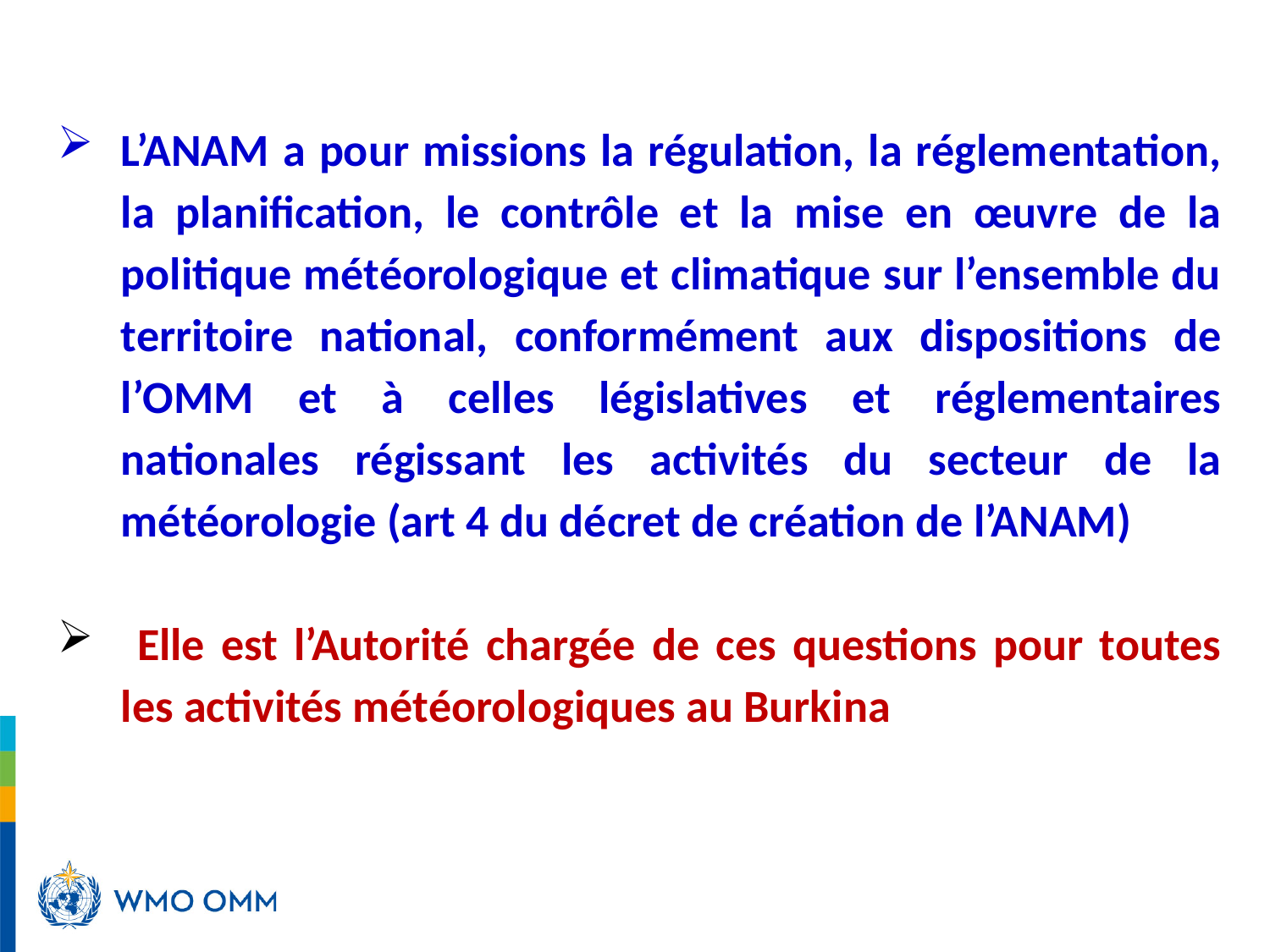

L’ANAM a pour missions la régulation, la réglementation, la planification, le contrôle et la mise en œuvre de la politique météorologique et climatique sur l’ensemble du territoire national, conformément aux dispositions de l’OMM et à celles législatives et réglementaires nationales régissant les activités du secteur de la météorologie (art 4 du décret de création de l’ANAM)

 Elle est l’Autorité chargée de ces questions pour toutes les activités météorologiques au Burkina